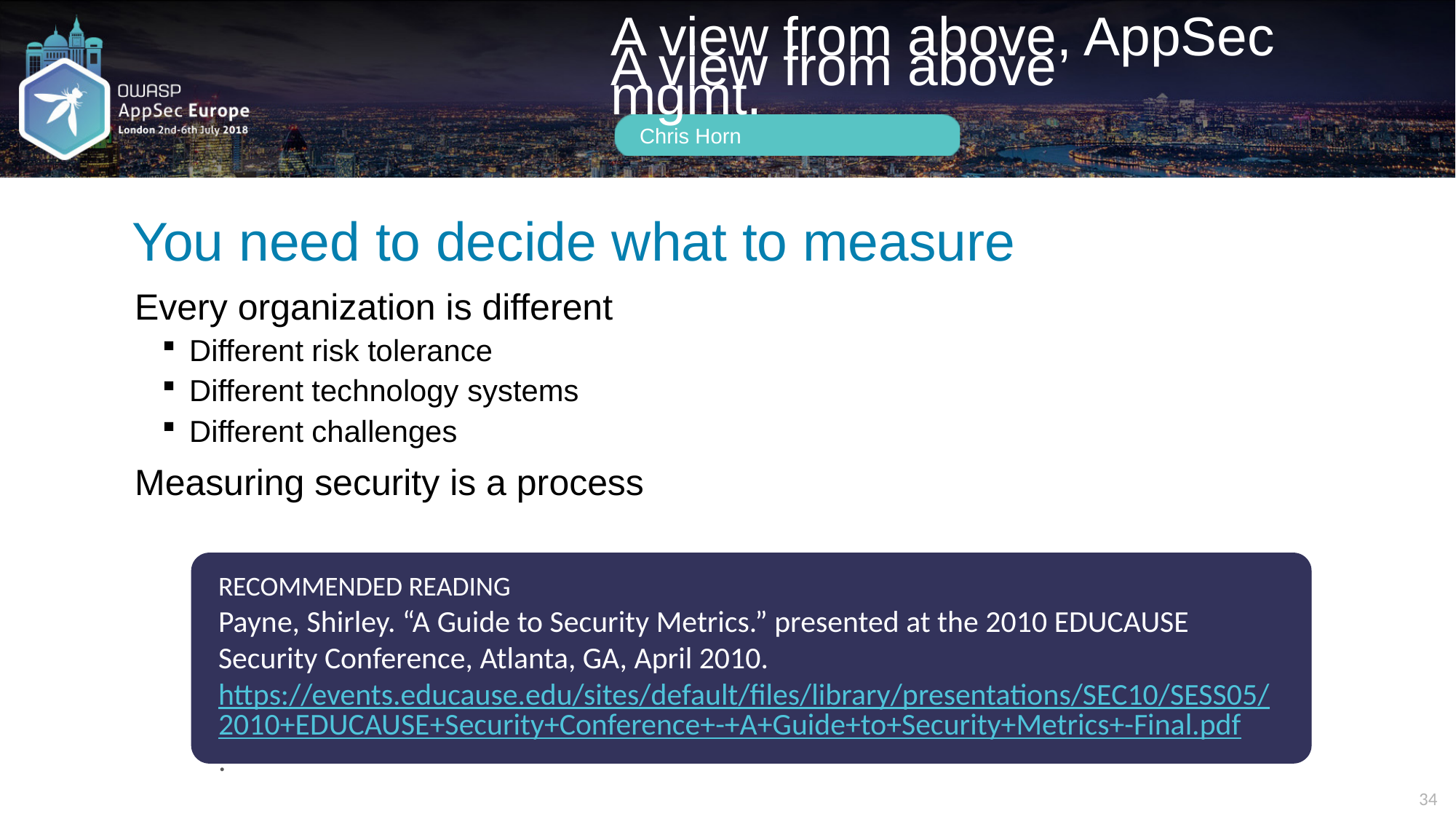

# You need to decide what to measure
Every organization is different
Different risk tolerance
Different technology systems
Different challenges
Measuring security is a process
RECOMMENDED READING
Payne, Shirley. “A Guide to Security Metrics.” presented at the 2010 EDUCAUSE Security Conference, Atlanta, GA, April 2010. https://events.educause.edu/sites/default/files/library/presentations/SEC10/SESS05/2010+EDUCAUSE+Security+Conference+-+A+Guide+to+Security+Metrics+-Final.pdf.
34